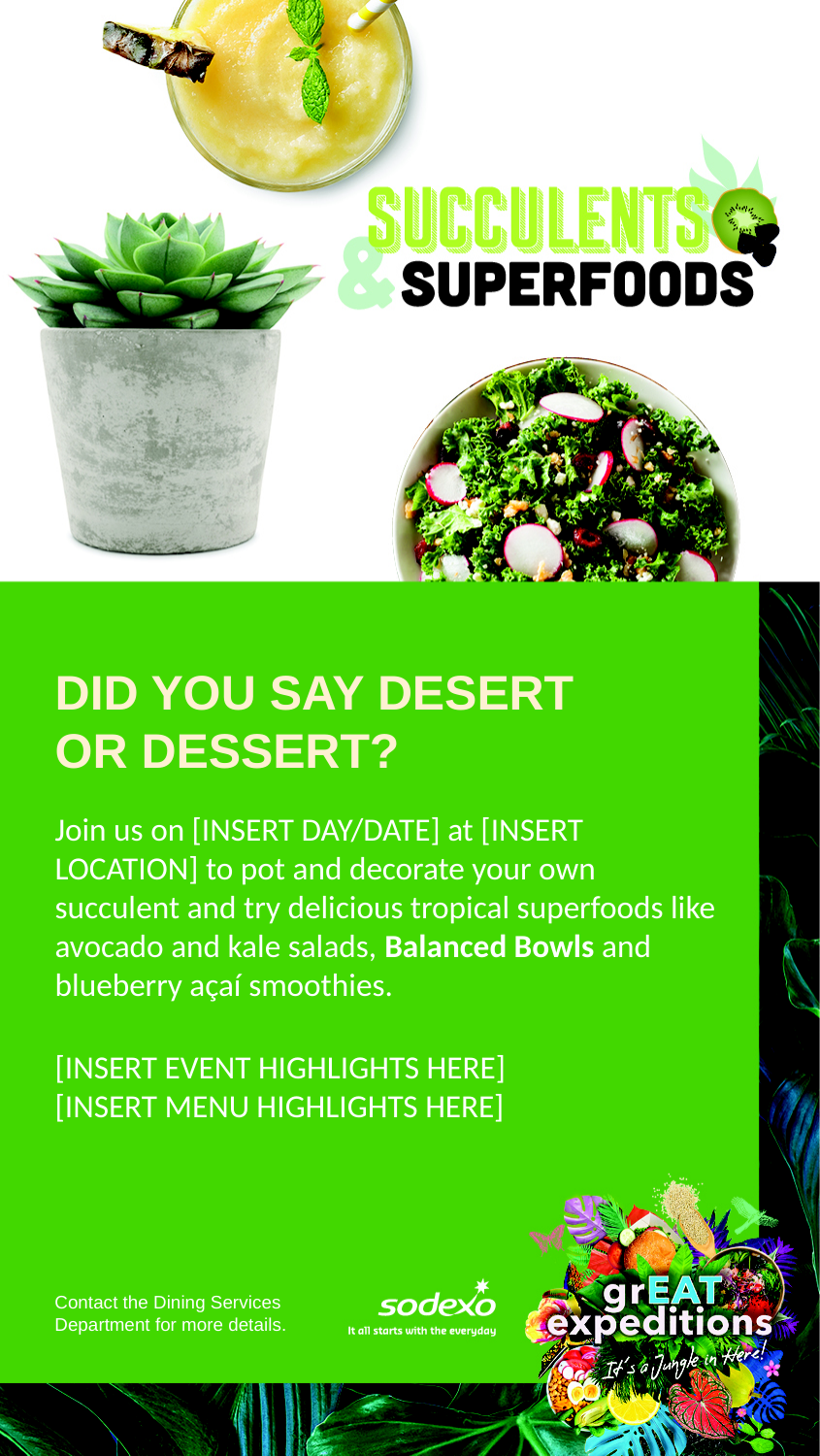

DID YOU SAY DESERT OR DESSERT?

Join us on [INSERT DAY/DATE] at [INSERT LOCATION] to pot and decorate your own succulent and try delicious tropical superfoods like avocado and kale salads, Balanced Bowls and blueberry açaí smoothies.

[INSERT EVENT HIGHLIGHTS HERE]
[INSERT MENU HIGHLIGHTS HERE]

Contact the Dining Services Department for more details.